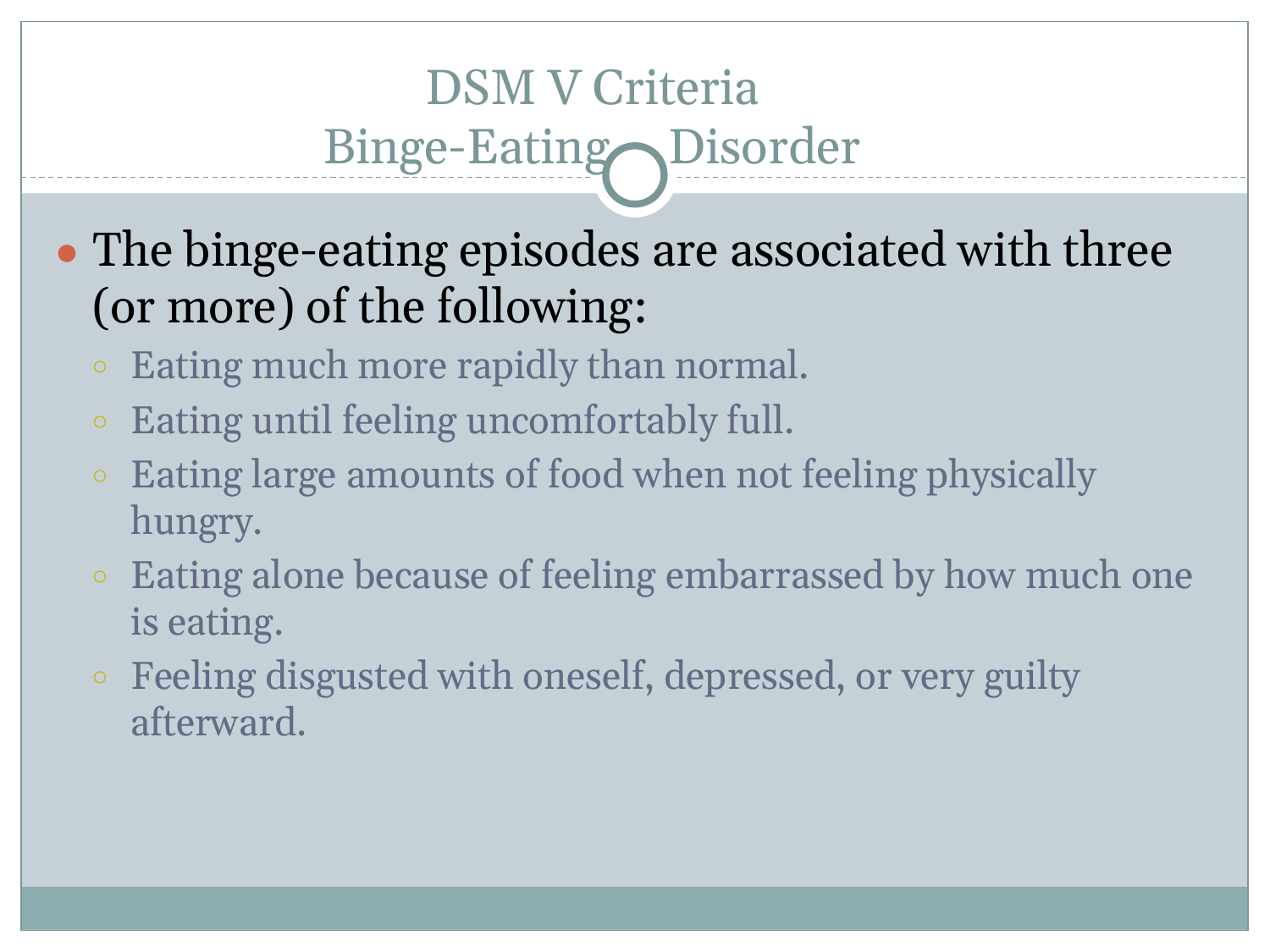

# DSM V Criteria Binge-Eating     Disorder
The binge-eating episodes are associated with three (or more) of the following:
Eating much more rapidly than normal.
Eating until feeling uncomfortably full.
Eating large amounts of food when not feeling physically hungry.
Eating alone because of feeling embarrassed by how much one is eating.
Feeling disgusted with oneself, depressed, or very guilty afterward.